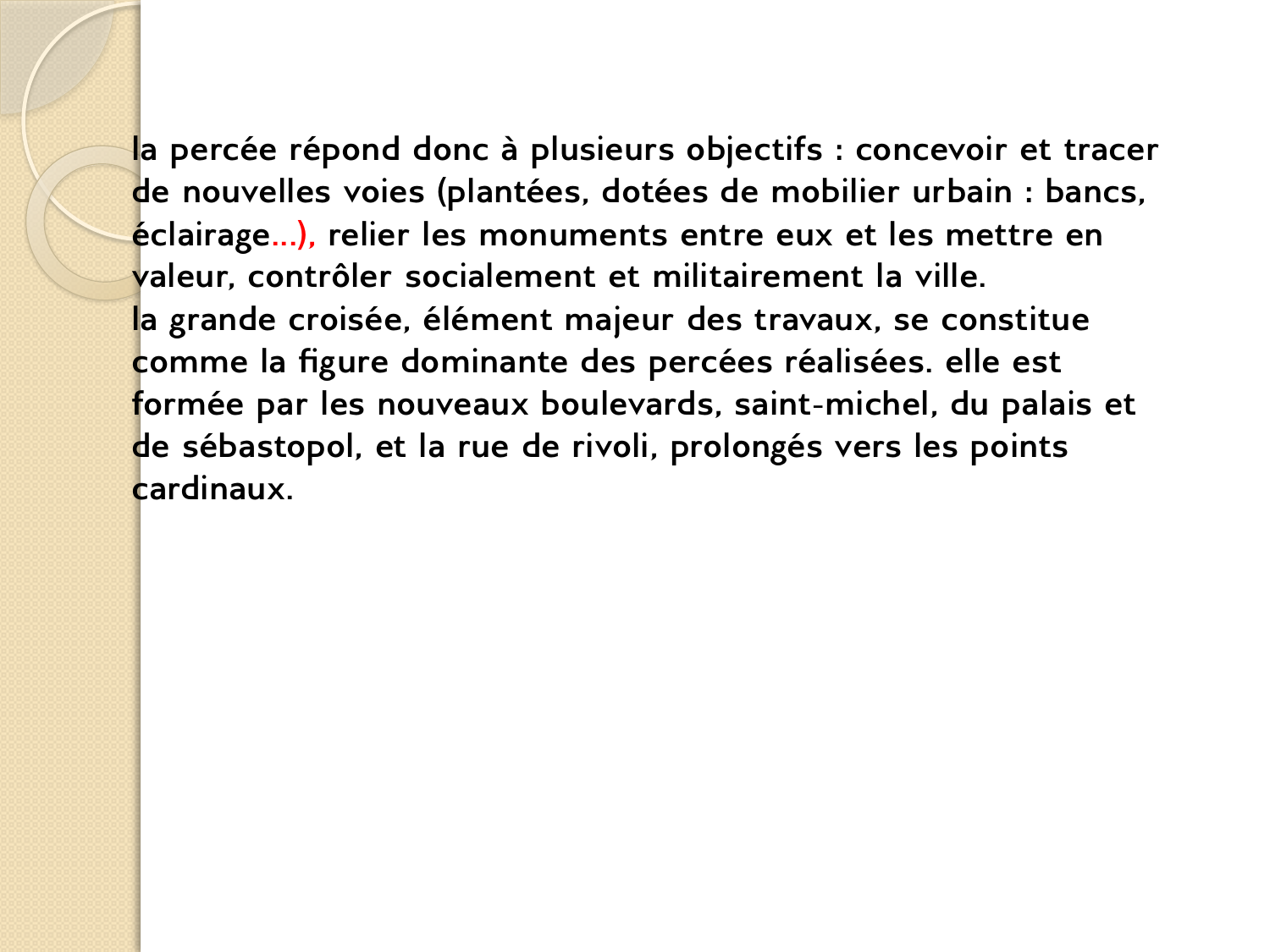

# la percée répond donc à plusieurs objectifs : concevoir et tracer de nouvelles voies (plantées, dotées de mobilier urbain : bancs, éclairage...), relier les monuments entre eux et les mettre en valeur, contrôler socialement et militairement la ville. la grande croisée, élément majeur des travaux, se constitue comme la figure dominante des percées réalisées. elle est formée par les nouveaux boulevards, saint-michel, du palais et de sébastopol, et la rue de rivoli, prolongés vers les points cardinaux.